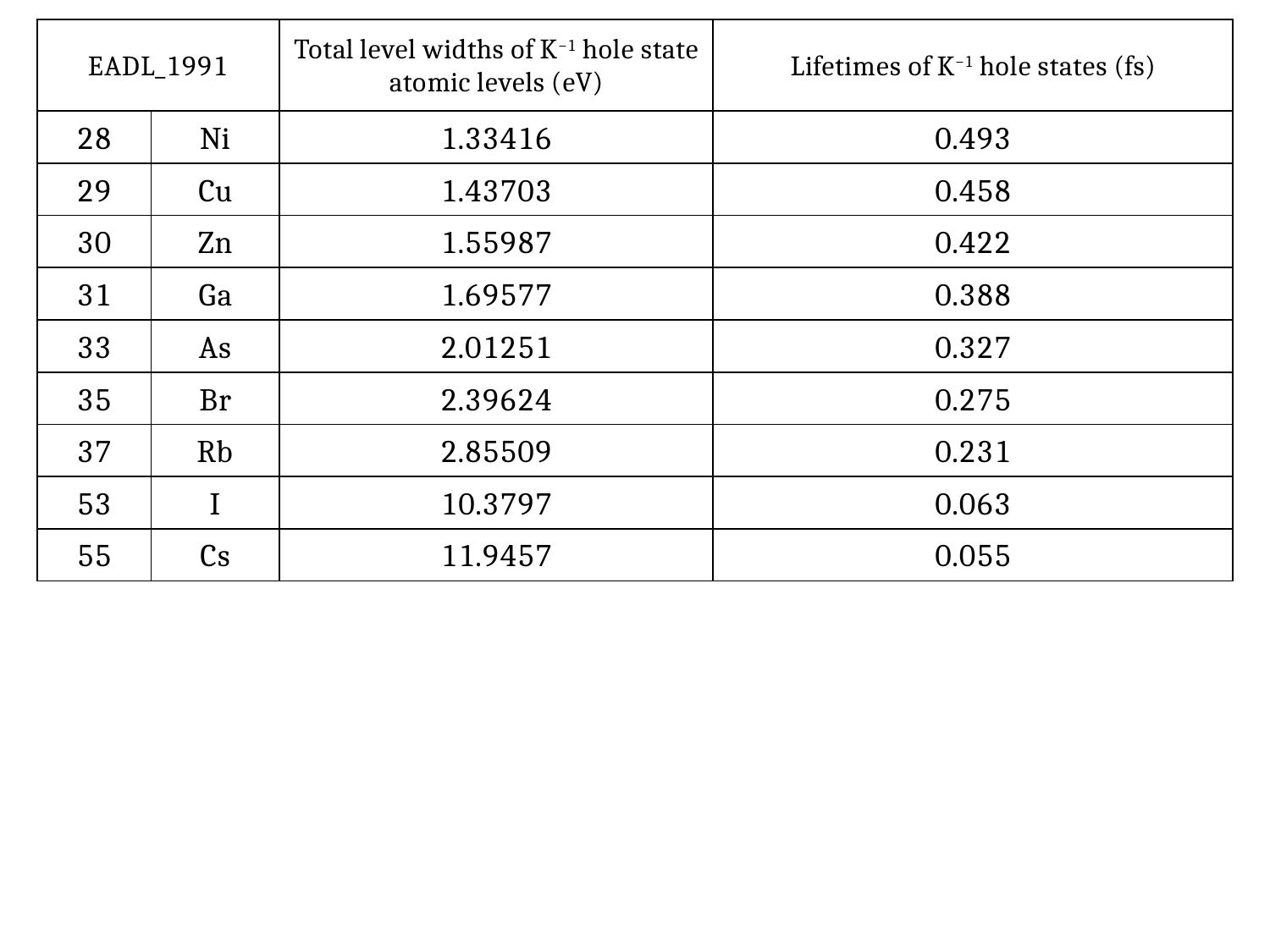

| EADL\_1991 |  | Total level widths of K−1 hole state atomic levels (eV) | Lifetimes of K−1 hole states (fs) |
| --- | --- | --- | --- |
| 28 | Ni | 1.33416 | 0.493 |
| 29 | Cu | 1.43703 | 0.458 |
| 30 | Zn | 1.55987 | 0.422 |
| 31 | Ga | 1.69577 | 0.388 |
| 33 | As | 2.01251 | 0.327 |
| 35 | Br | 2.39624 | 0.275 |
| 37 | Rb | 2.85509 | 0.231 |
| 53 | I | 10.3797 | 0.063 |
| 55 | Cs | 11.9457 | 0.055 |